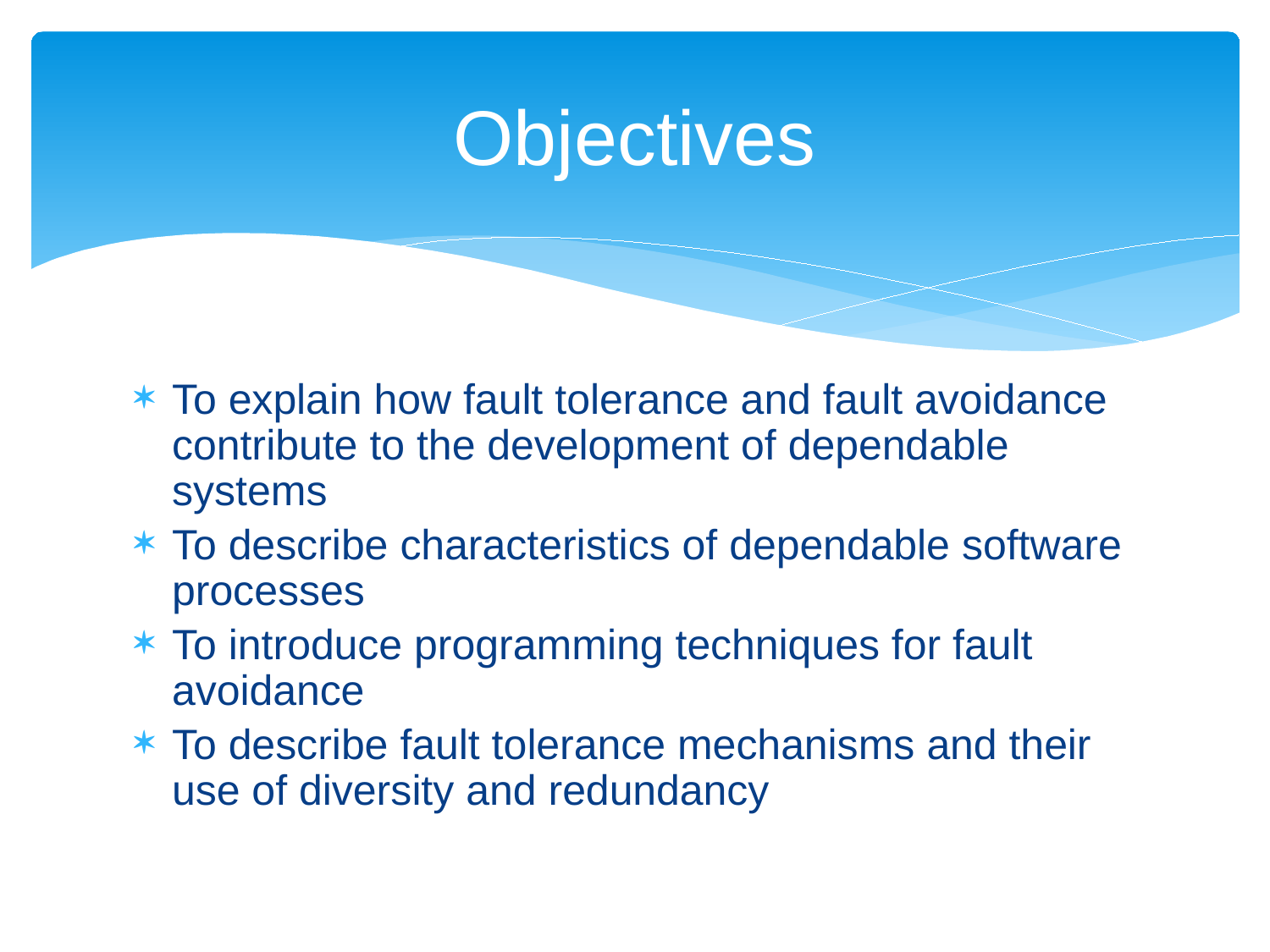

# Objectives
To explain how fault tolerance and fault avoidance contribute to the development of dependable systems
To describe characteristics of dependable software processes
To introduce programming techniques for fault avoidance
To describe fault tolerance mechanisms and their use of diversity and redundancy